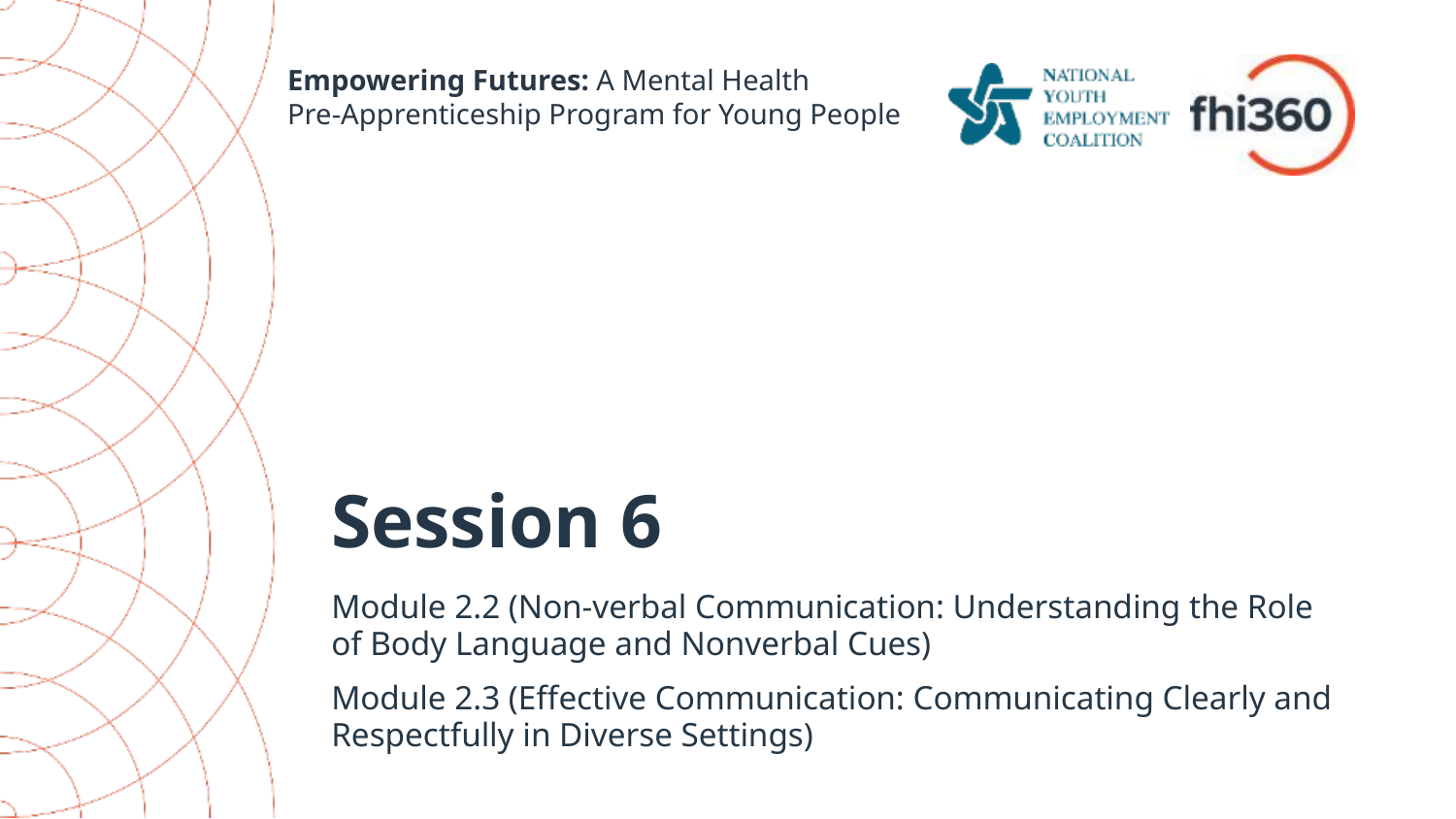

Empowering Futures: A Mental Health
Pre-Apprenticeship Program for Young People
# Session 6
Module 2.2 (Non-verbal Communication: Understanding the Role of Body Language and Nonverbal Cues)
Module 2.3 (Effective Communication: Communicating Clearly and Respectfully in Diverse Settings)